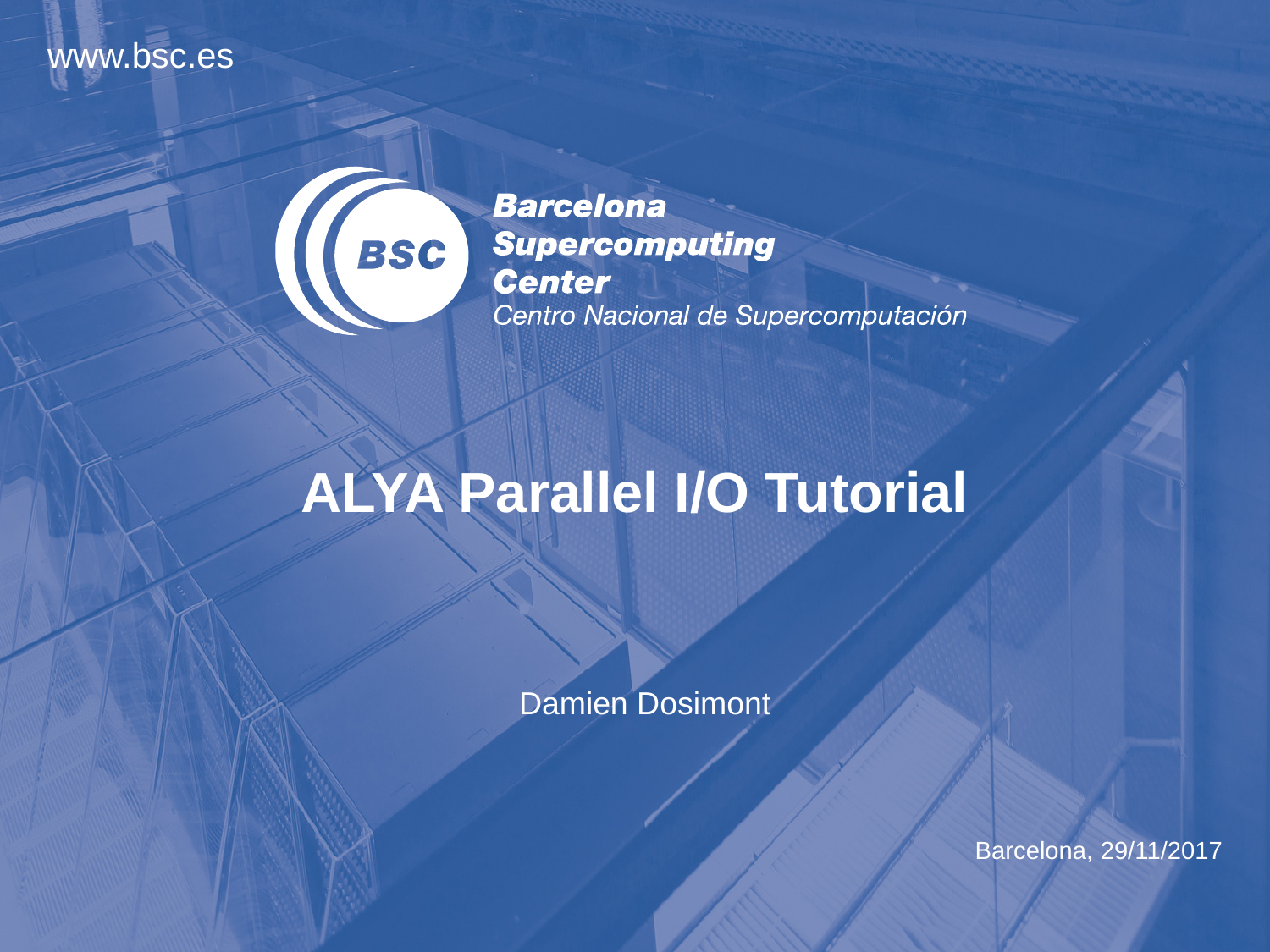

# ALYA Parallel I/O Tutorial

Damien Dosimont
Barcelona, 29/11/2017